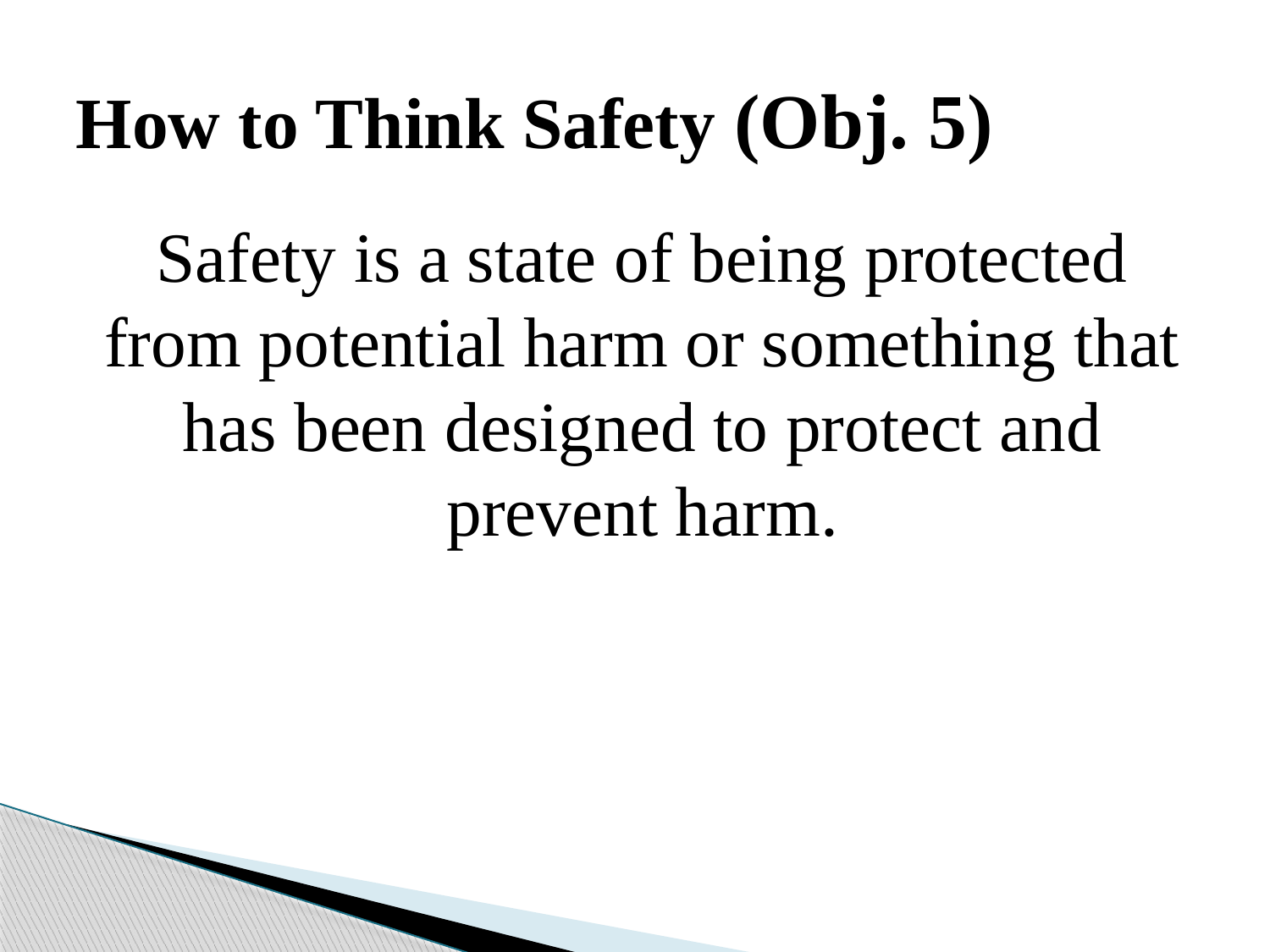

# How to Think Safety (Obj. 5)
Safety is a state of being protected from potential harm or something that has been designed to protect and prevent harm.